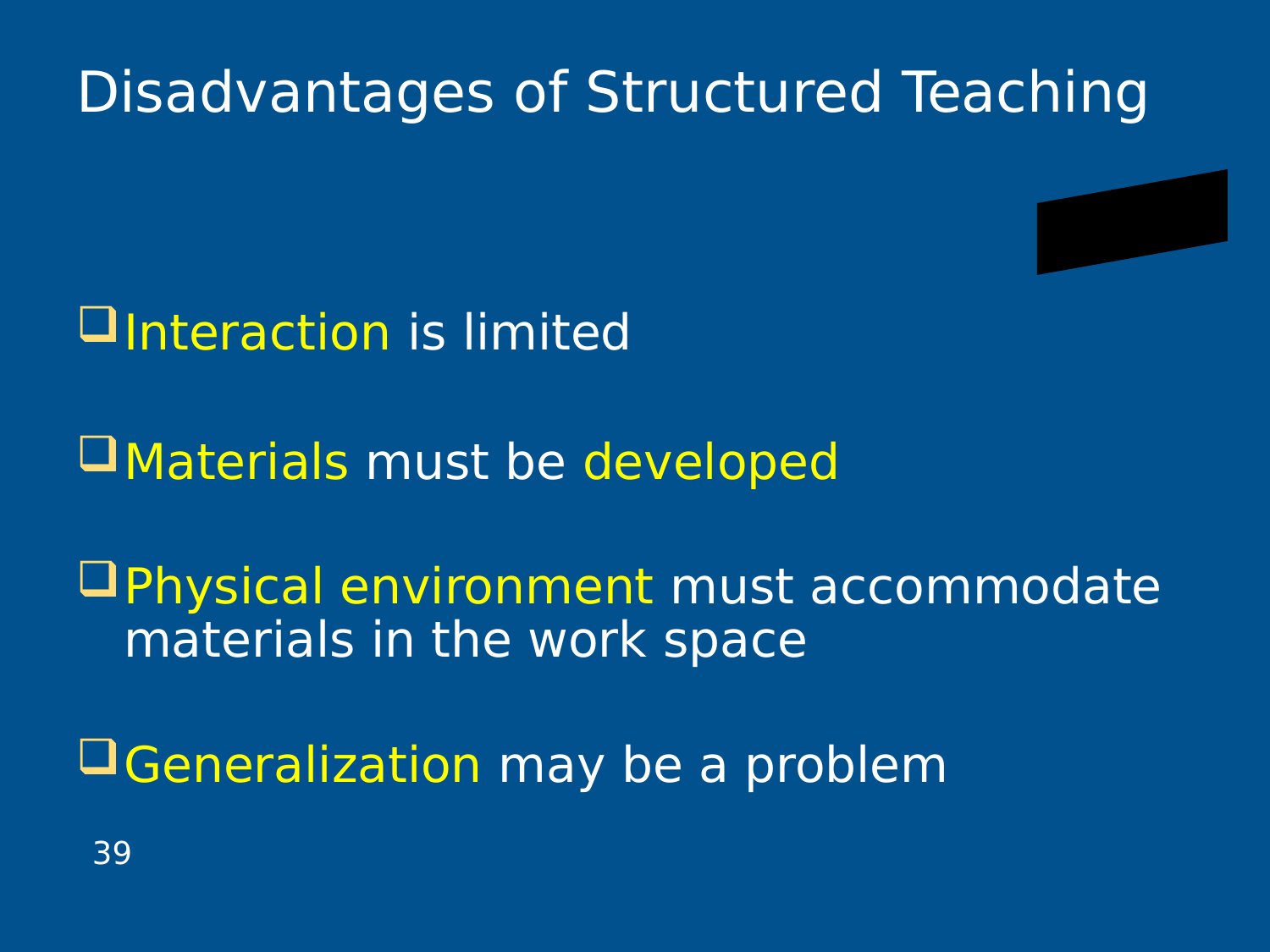

# Disadvantages of Structured Teaching
-
Interaction is limited

Materials must be developed

Physical environment must accommodate materials in the work space

Generalization may be a problem
39